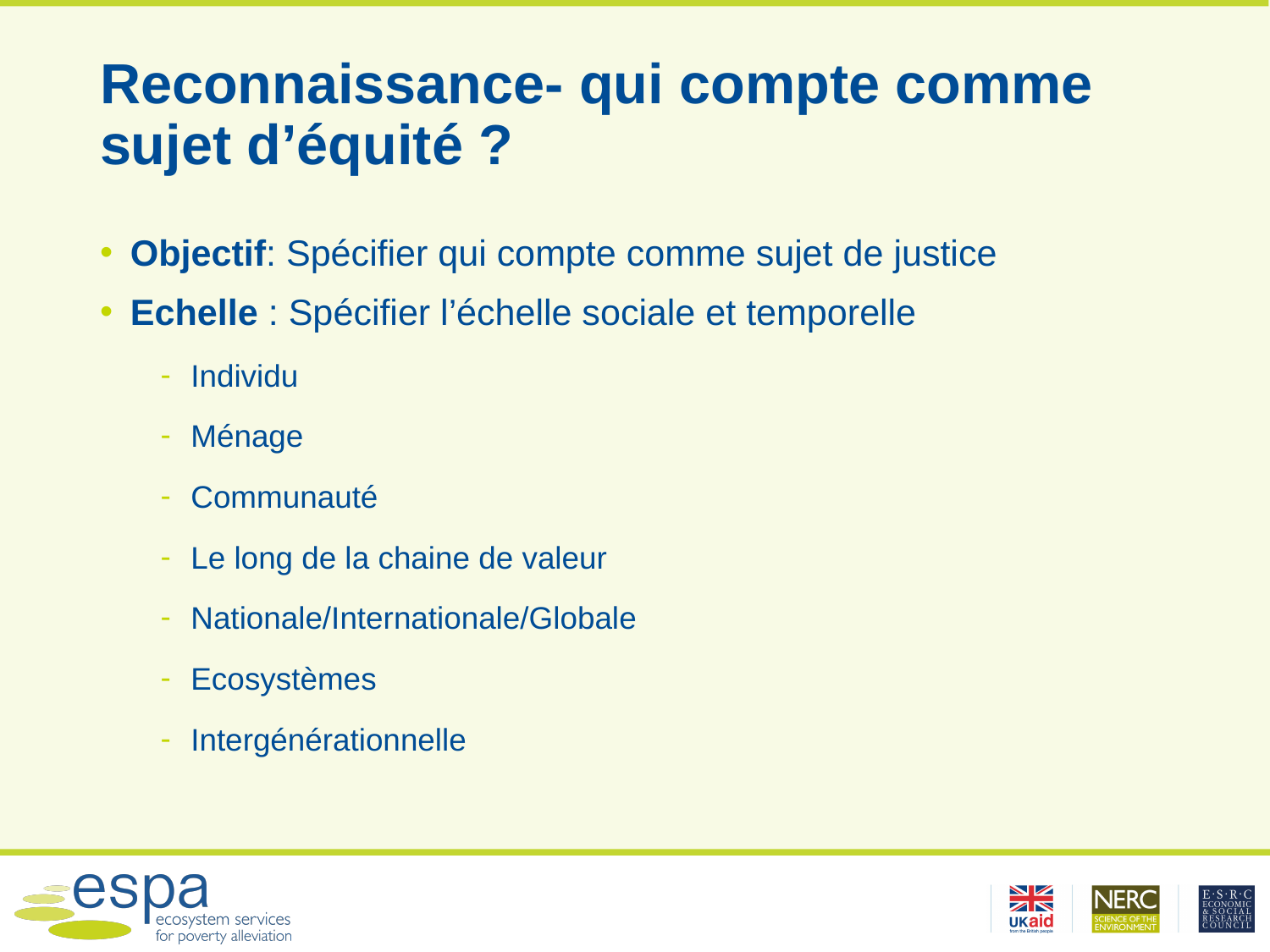

# Reconnaissance- qui compte comme sujet d’équité ?
Objectif: Spécifier qui compte comme sujet de justice
Echelle : Spécifier l’échelle sociale et temporelle
Individu
Ménage
Communauté
Le long de la chaine de valeur
Nationale/Internationale/Globale
Ecosystèmes
Intergénérationnelle